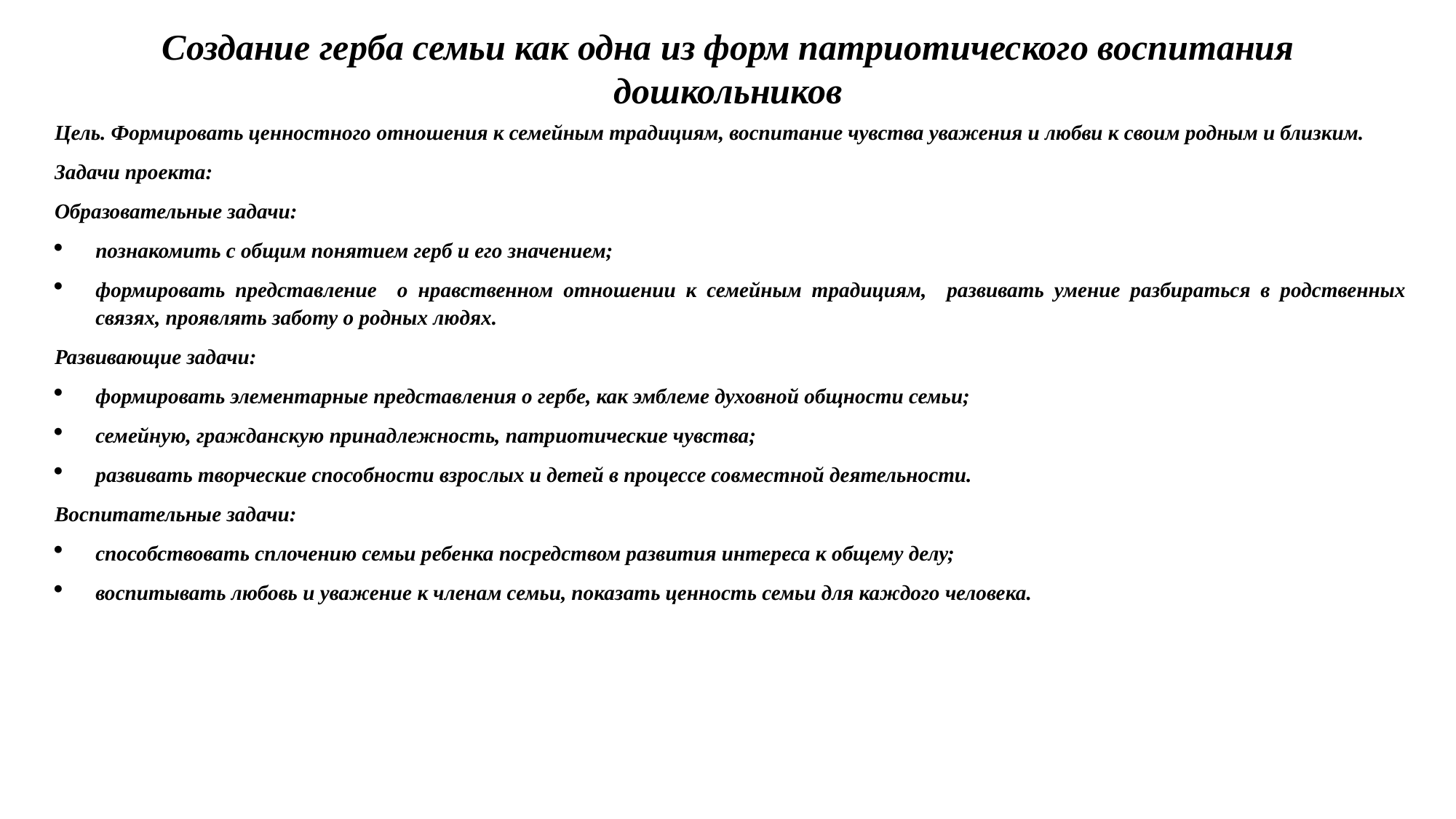

Создание герба семьи как одна из форм патриотического воспитания дошкольников
Цель. Формировать ценностного отношения к семейным традициям, воспитание чувства уважения и любви к своим родным и близким.
Задачи проекта:
Образовательные задачи:
познакомить с общим понятием герб и его значением;
формировать представление  о нравственном отношении к семейным традициям,  развивать умение разбираться в родственных связях, проявлять заботу о родных людях.
Развивающие задачи:
формировать элементарные представления о гербе, как эмблеме духовной общности семьи;
семейную, гражданскую принадлежность, патриотические чувства;
развивать творческие способности взрослых и детей в процессе совместной деятельности.
Воспитательные задачи:
способствовать сплочению семьи ребенка посредством развития интереса к общему делу;
воспитывать любовь и уважение к членам семьи, показать ценность семьи для каждого человека.